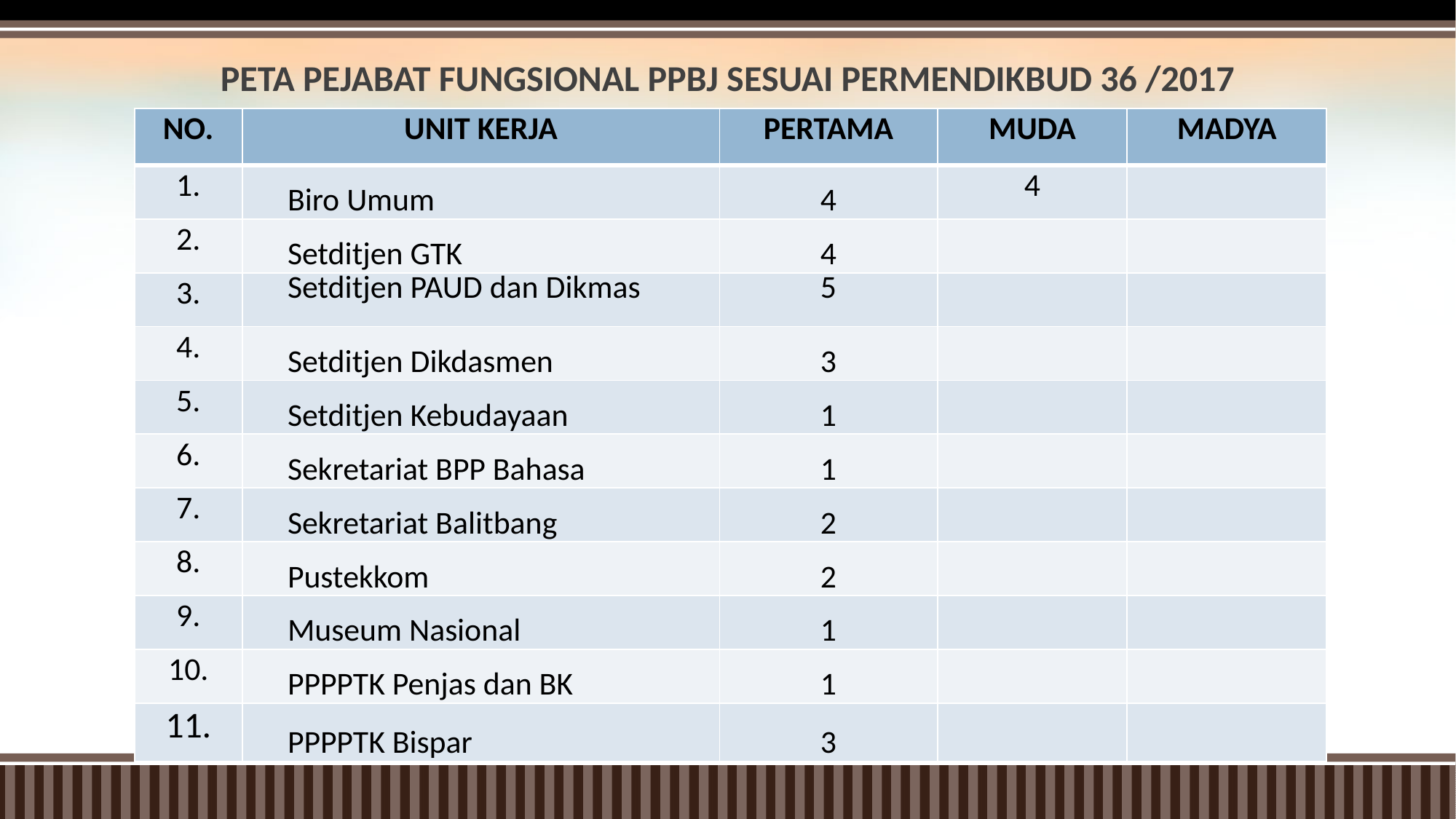

PETA PEJABAT FUNGSIONAL PPBJ SESUAI PERMENDIKBUD 36 /2017
| NO. | UNIT KERJA | PERTAMA | MUDA | MADYA |
| --- | --- | --- | --- | --- |
| 1. | Biro Umum | 4 | 4 |  |
| 2. | Setditjen GTK | 4 |  |  |
| 3. | Setditjen PAUD dan Dikmas | 5 |  |  |
| 4. | Setditjen Dikdasmen | 3 |  |  |
| 5. | Setditjen Kebudayaan | 1 |  |  |
| 6. | Sekretariat BPP Bahasa | 1 |  |  |
| 7. | Sekretariat Balitbang | 2 |  |  |
| 8. | Pustekkom | 2 |  |  |
| 9. | Museum Nasional | 1 |  |  |
| 10. | PPPPTK Penjas dan BK | 1 |  |  |
| 11. | PPPPTK Bispar | 3 |  |  |